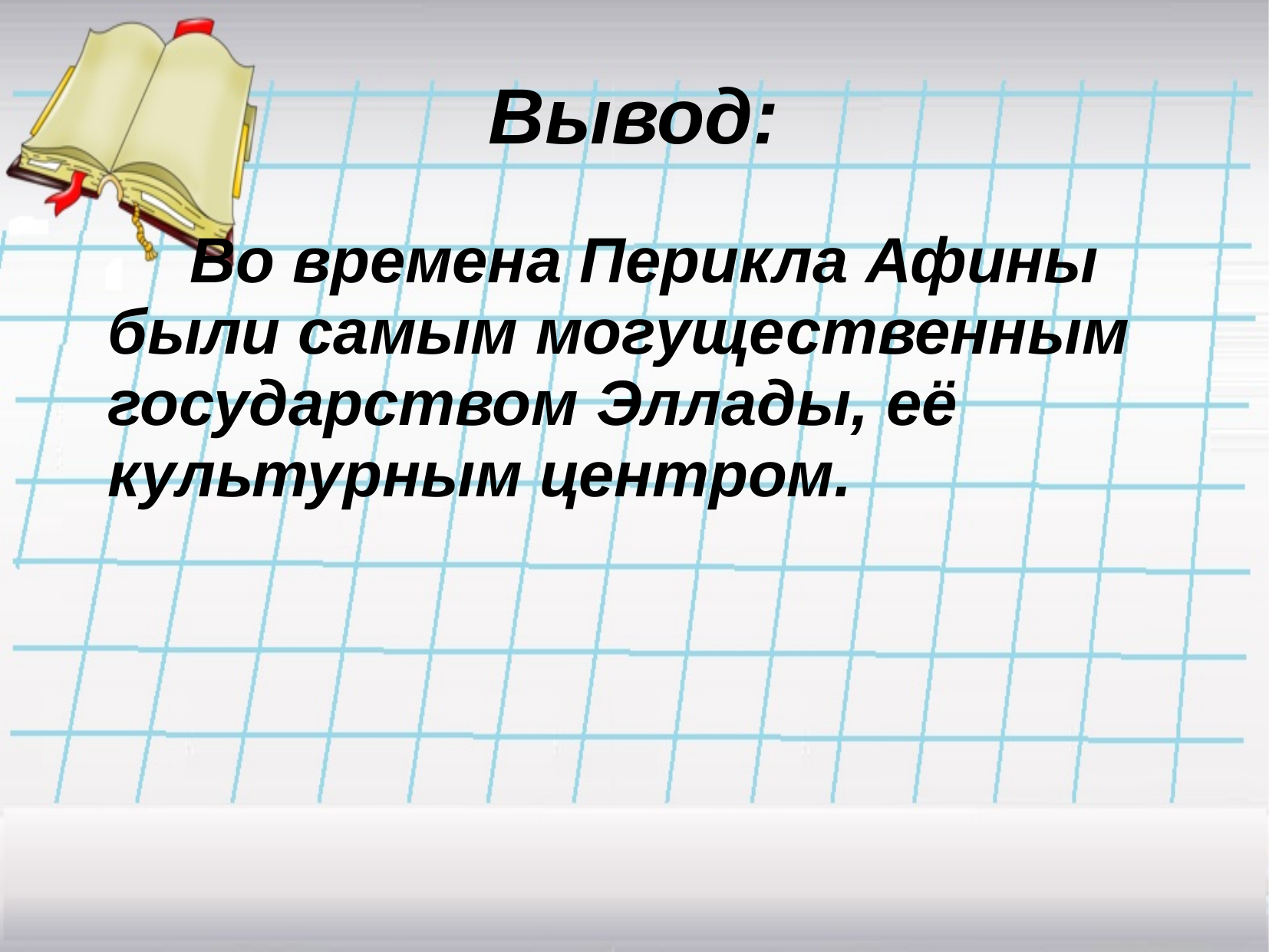

Вывод:
       Во времена Перикла Афины были самым могущественным государством Эллады, её культурным центром.